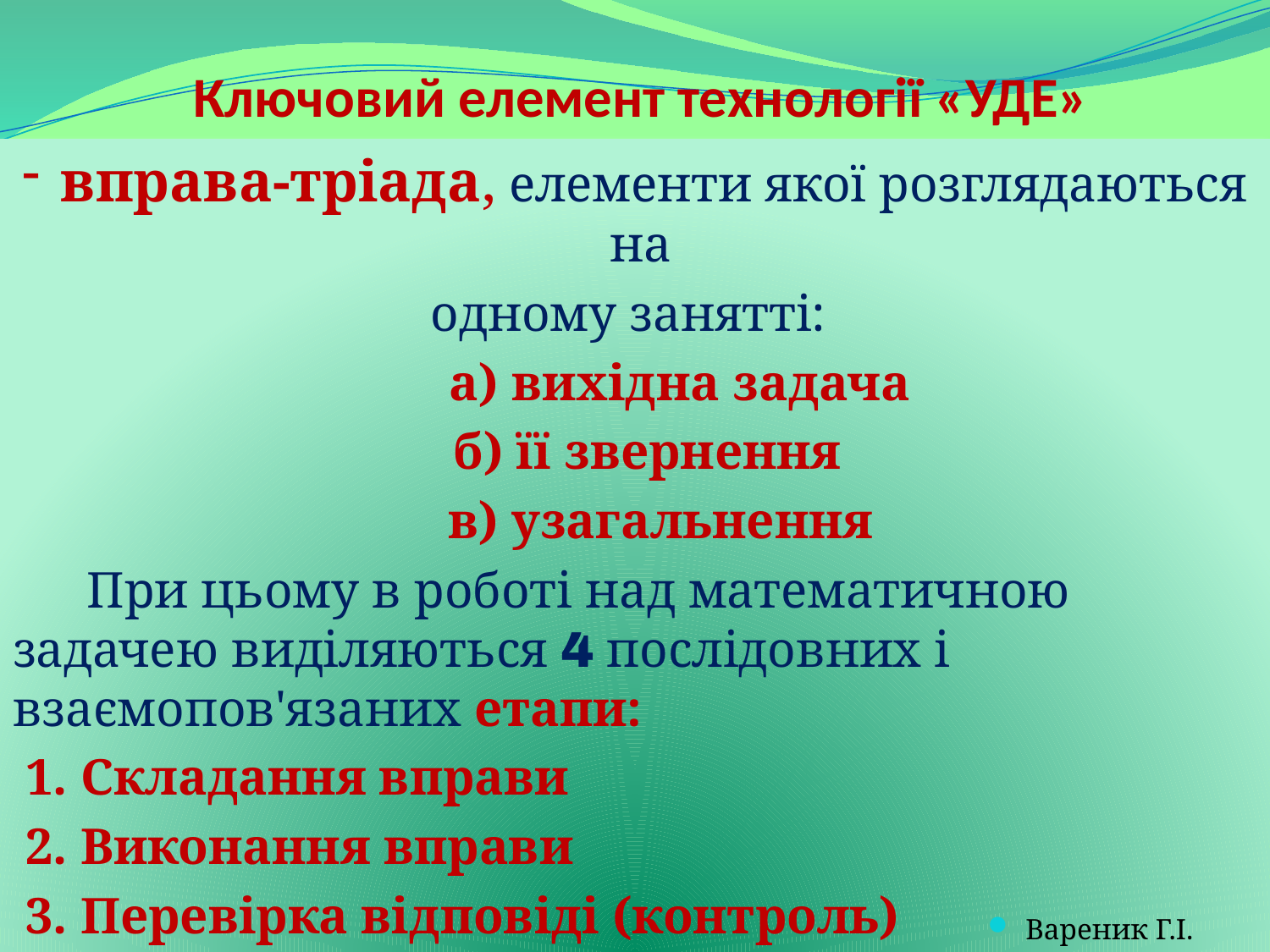

# Ключовий елемент технології «УДЕ»
вправа-тріада, елементи якої розглядаються на
одному занятті:
    а) вихідна задача
б) її звернення
     в) узагальнення
При цьому в роботі над математичною задачею виділяються 4 послідовних і взаємопов'язаних етапи:
1. Складання вправи
2. Виконання вправи
3. Перевірка відповіді (контроль)
4. Перехід до родинної, але більш складної вправи
Вареник Г.І.